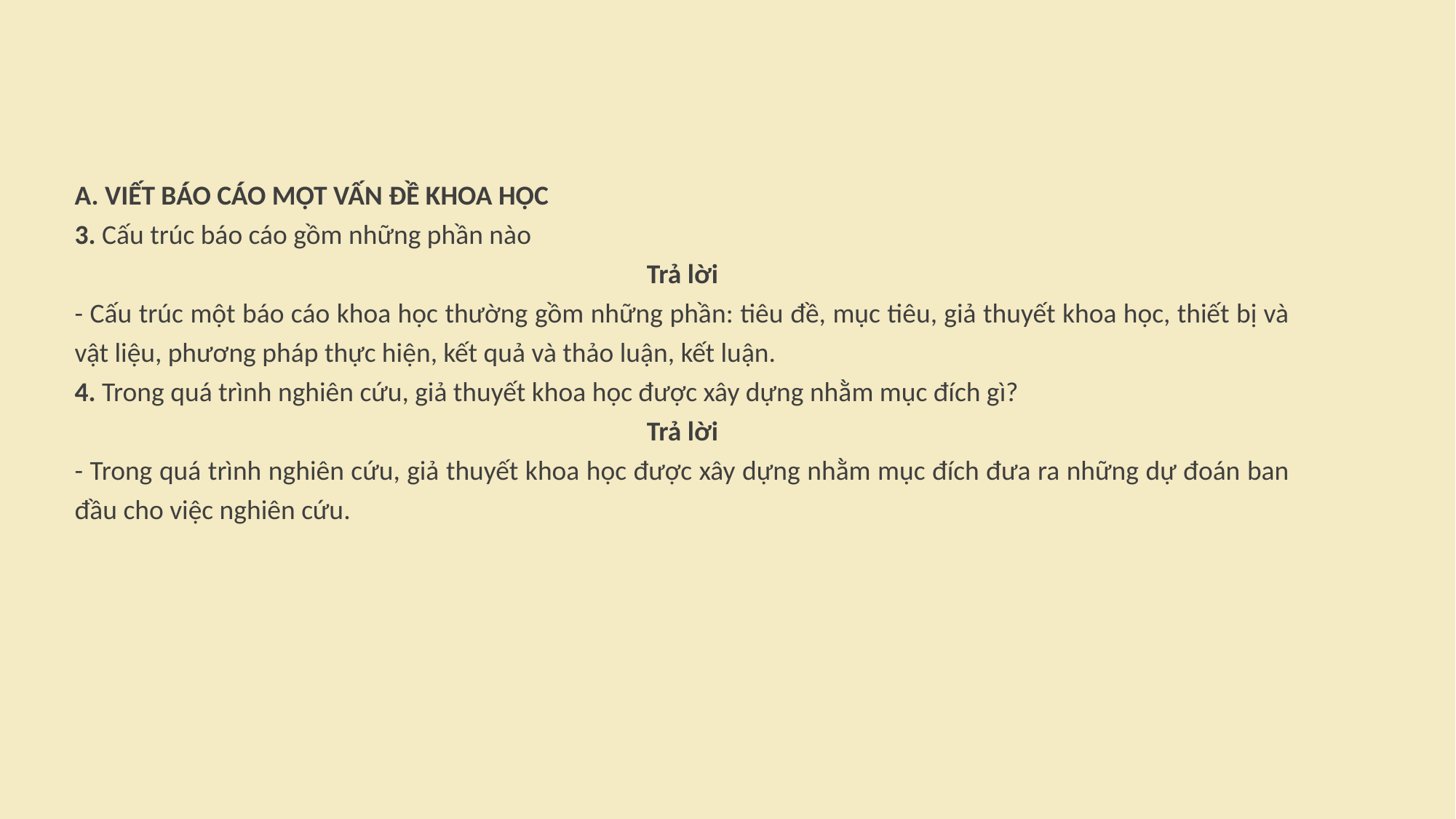

A. VIẾT BÁO CÁO MỘT VẤN ĐỀ KHOA HỌC
3. Cấu trúc báo cáo gồm những phần nào
Trả lời
- Cấu trúc một báo cáo khoa học thường gồm những phần: tiêu đề, mục tiêu, giả thuyết khoa học, thiết bị và vật liệu, phương pháp thực hiện, kết quả và thảo luận, kết luận.
4. Trong quá trình nghiên cứu, giả thuyết khoa học được xây dựng nhằm mục đích gì?
Trả lời
- Trong quá trình nghiên cứu, giả thuyết khoa học được xây dựng nhằm mục đích đưa ra những dự đoán ban đầu cho việc nghiên cứu.